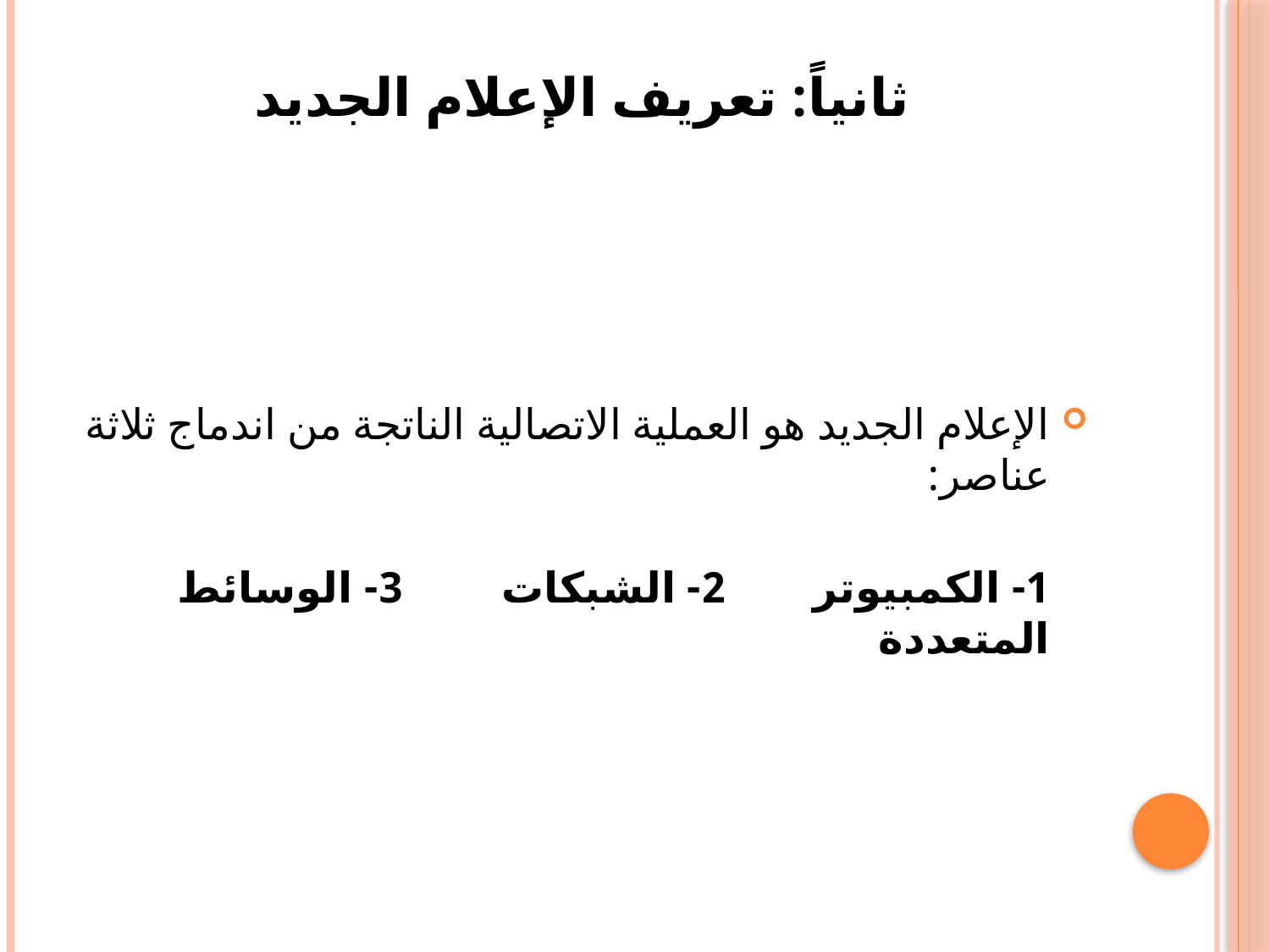

# ثانياً: تعريف الإعلام الجديد

الإعلام الجديد هو العملية الاتصالية الناتجة من اندماج ثلاثة عناصر:
1- الكمبيوتر        2- الشبكات         3- الوسائط المتعددة